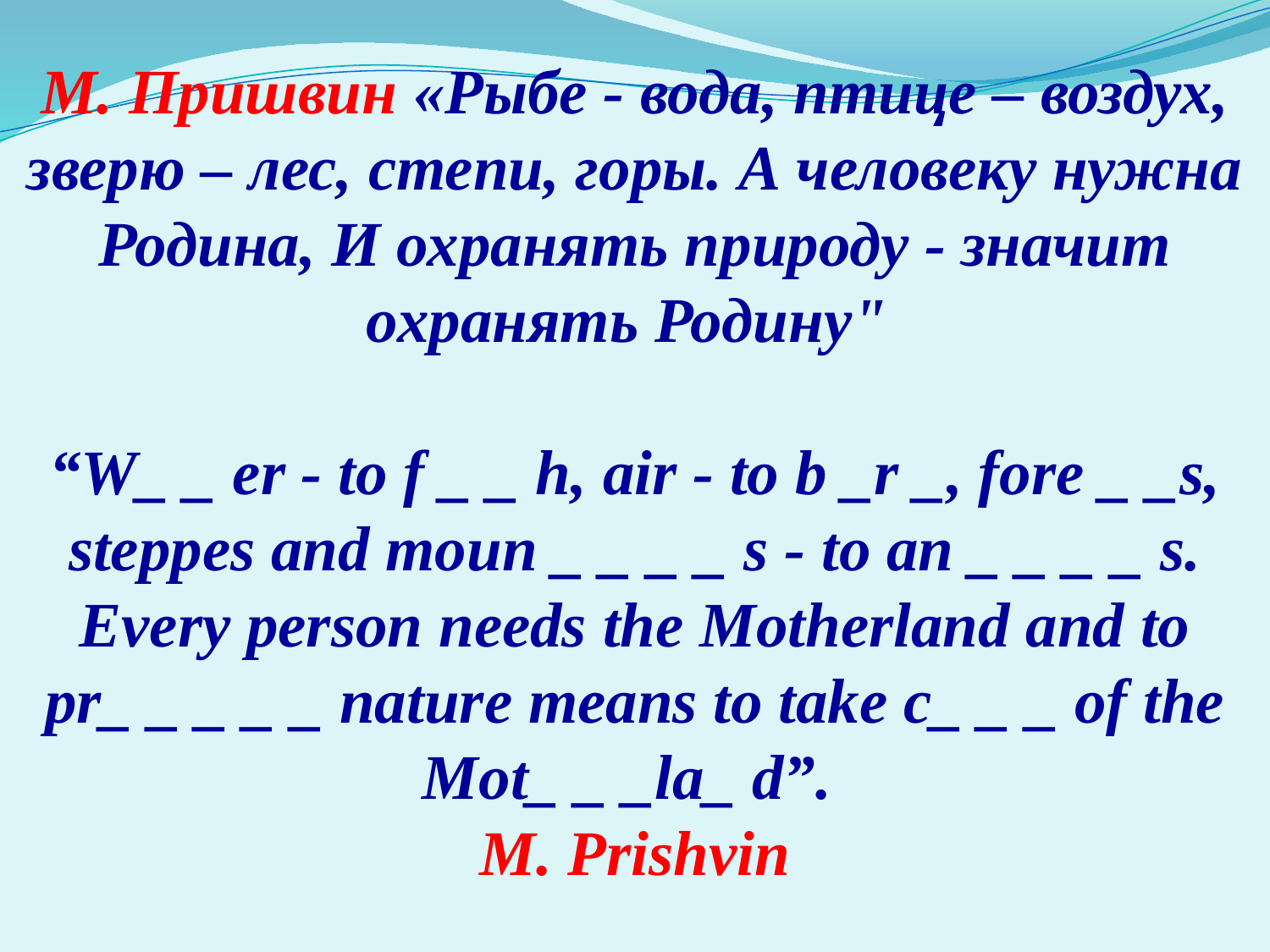

М. Пришвин «Рыбе - вода, птице – воздух, зверю – лес, степи, горы. А человеку нужна Родина, И охранять природу - значит охранять Родину"

“W_ _ er - to f _ _ h, air - to b _r _, fore _ _s, steppes and moun _ _ _ _ s - to an _ _ _ _ s. Every person needs the Motherland and to
 pr_ _ _ _ _ nature means to take c_ _ _ of the  Mot_ _ _la_ d”.
M. Prishvin